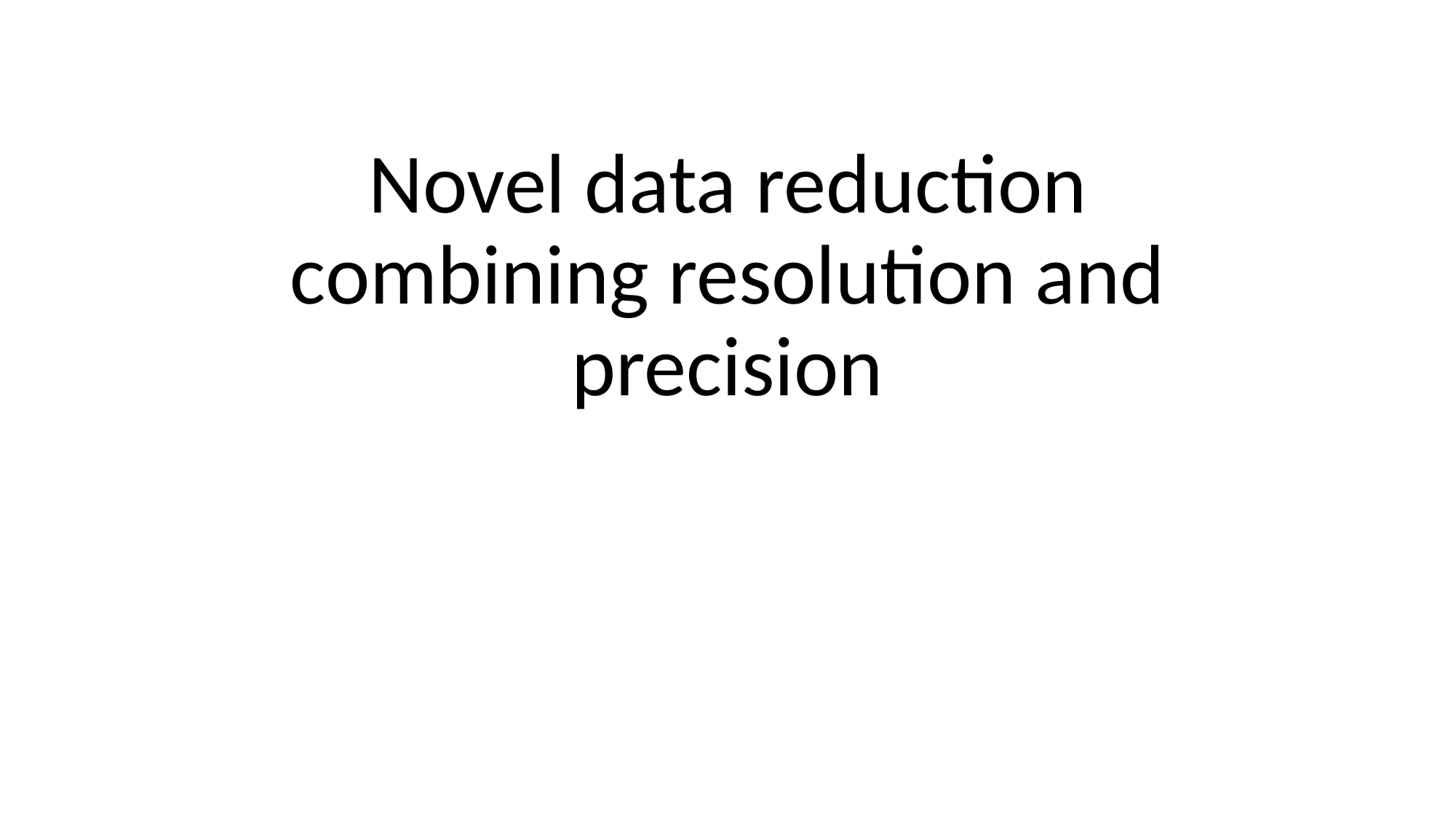

# Novel data reduction combining resolution and precision